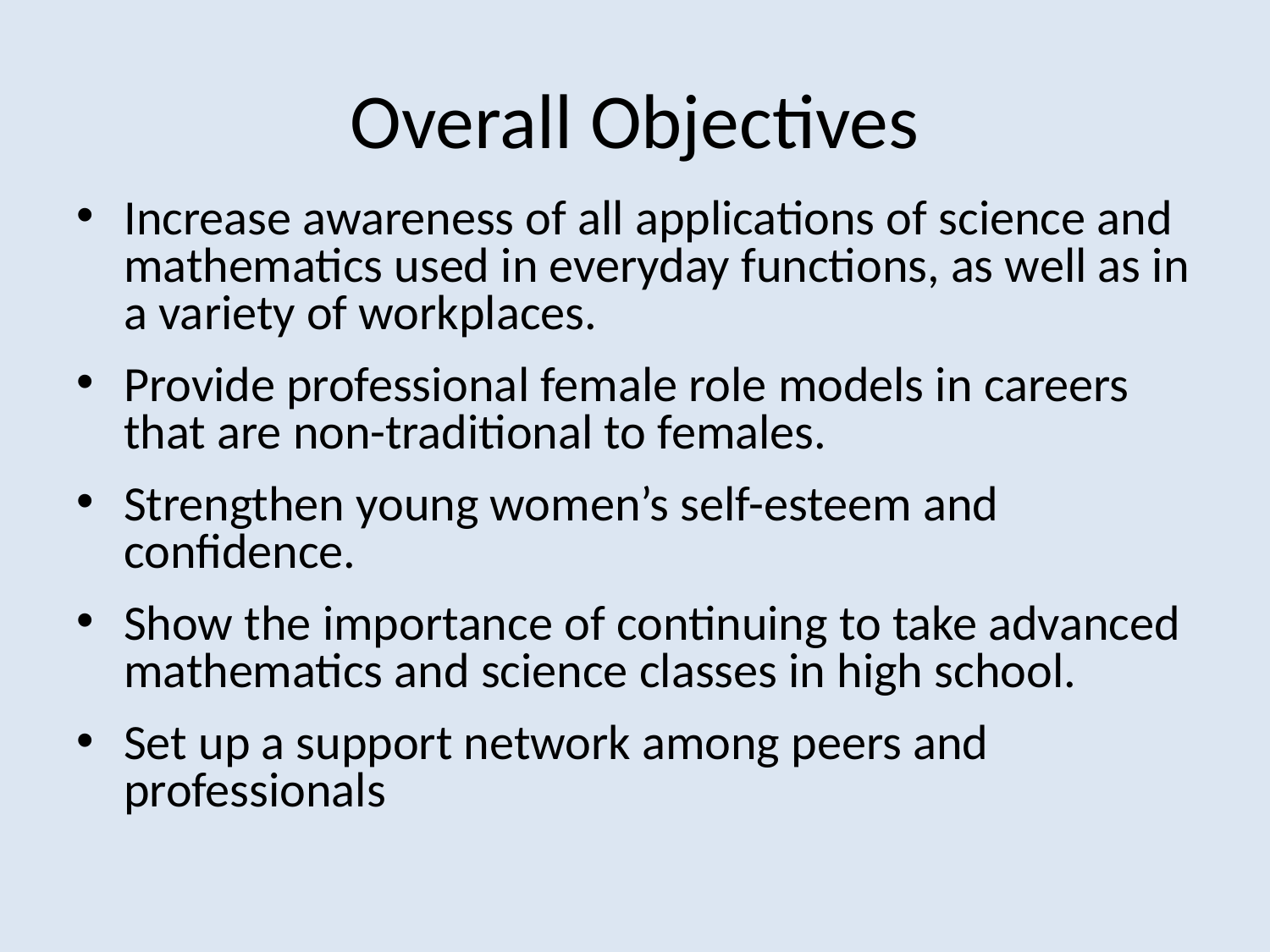

# Overall Objectives
Increase awareness of all applications of science and mathematics used in everyday functions, as well as in a variety of workplaces.
Provide professional female role models in careers that are non-traditional to females.
Strengthen young women’s self-esteem and confidence.
Show the importance of continuing to take advanced mathematics and science classes in high school.
Set up a support network among peers and professionals